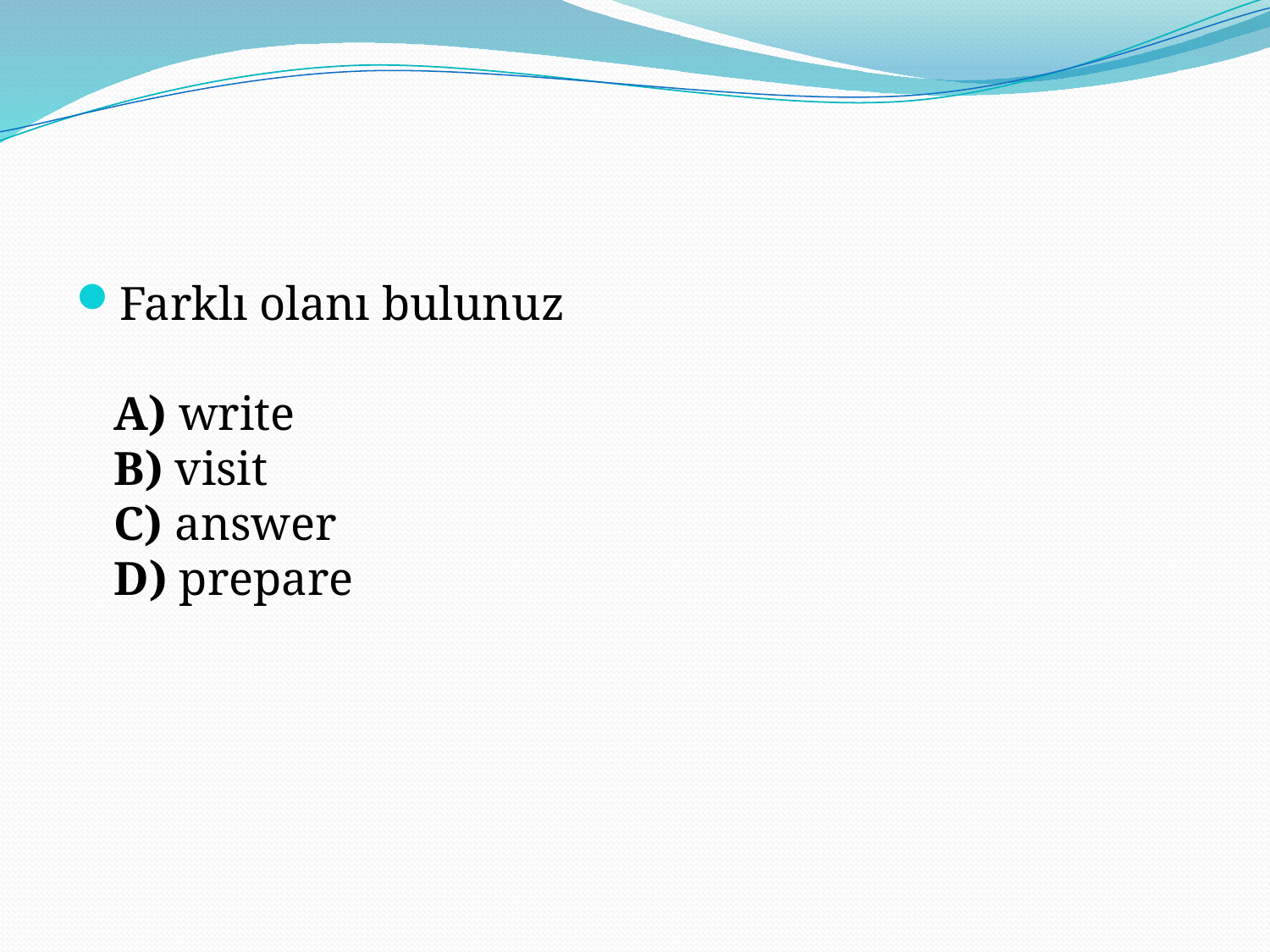

#
Farklı olanı bulunuz 
A) write 
B) visit 
C) answer 
D) prepare